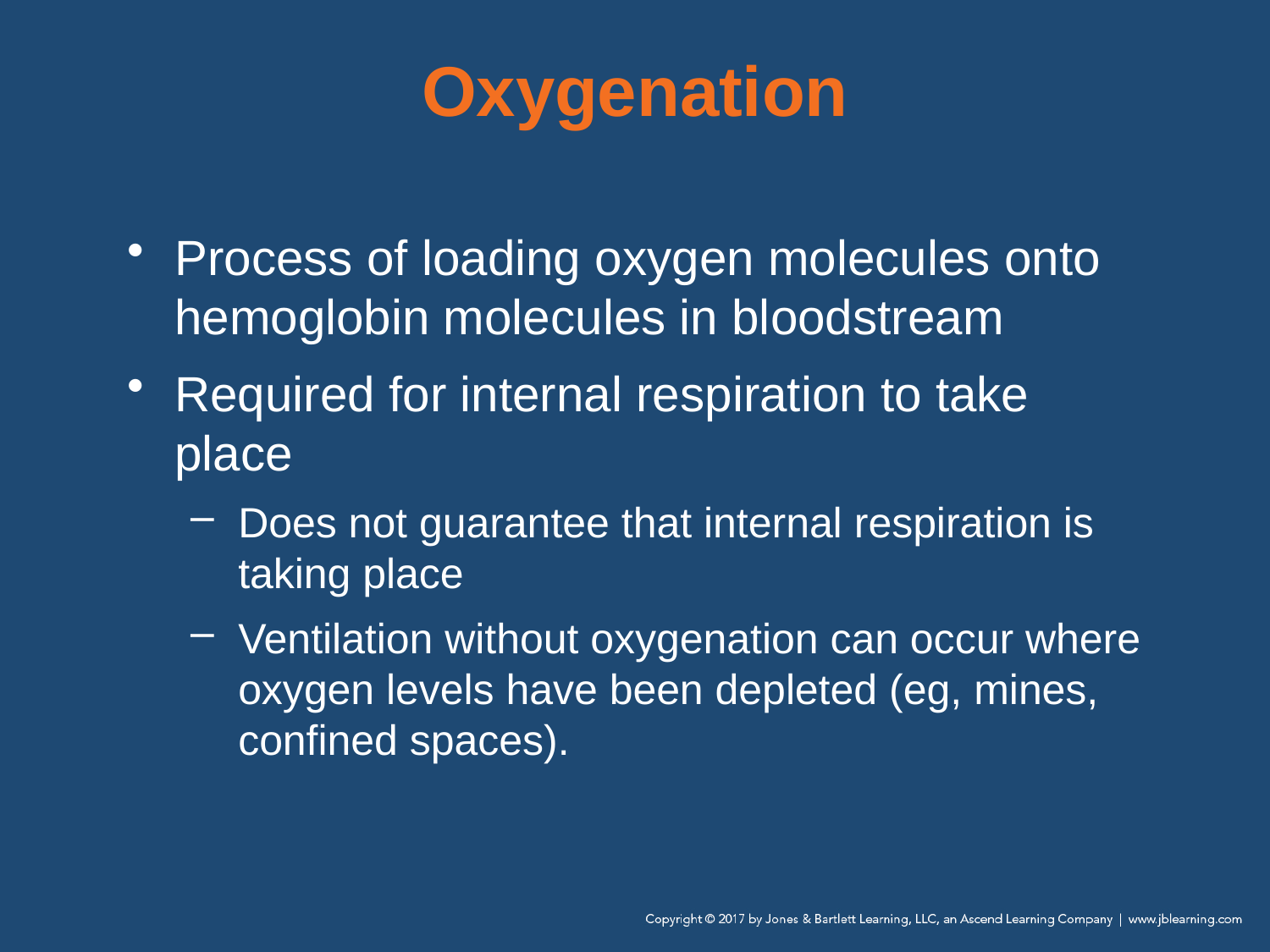

# Oxygenation
Process of loading oxygen molecules onto hemoglobin molecules in bloodstream
Required for internal respiration to take place
Does not guarantee that internal respiration is taking place
Ventilation without oxygenation can occur where oxygen levels have been depleted (eg, mines, confined spaces).